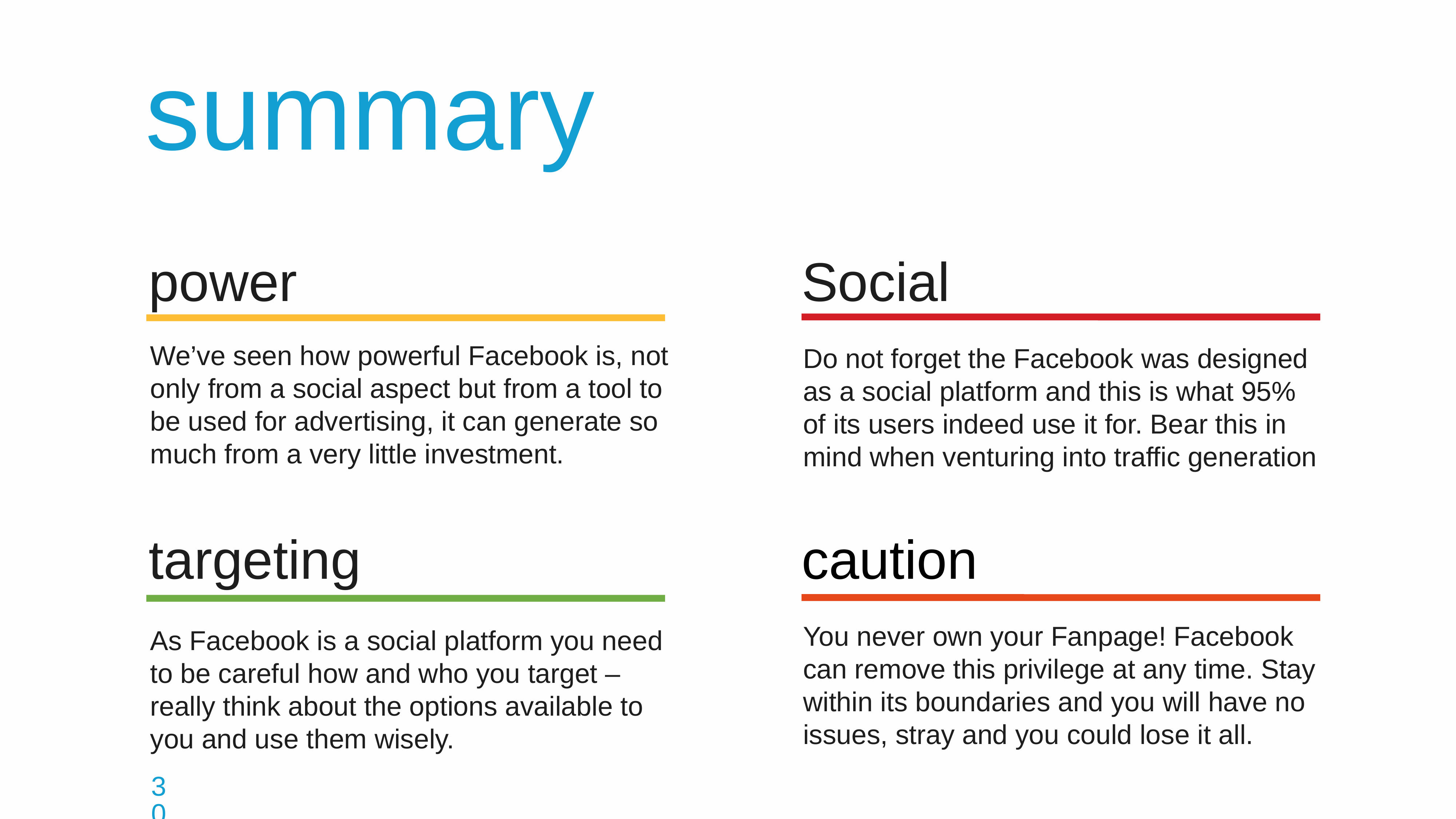

summary
power

We’ve seen how powerful Facebook is, not only from a social aspect but from a tool to be used for advertising, it can generate so much from a very little investment.
Social

Do not forget the Facebook was designed as a social platform and this is what 95% of its users indeed use it for. Bear this in mind when venturing into traffic generation
targeting

As Facebook is a social platform you need to be careful how and who you target – really think about the options available to you and use them wisely.
caution

You never own your Fanpage! Facebook can remove this privilege at any time. Stay within its boundaries and you will have no issues, stray and you could lose it all.
30